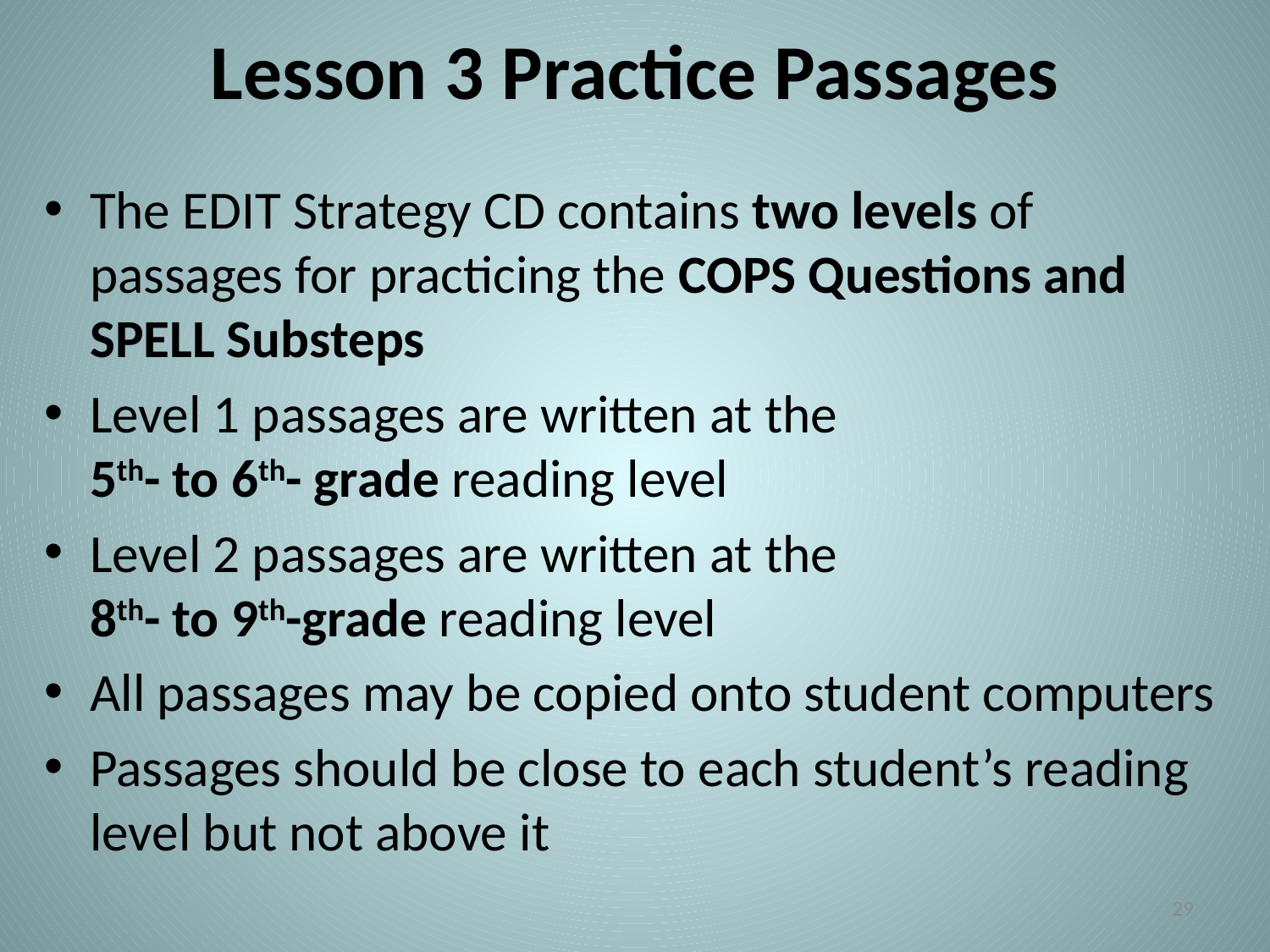

# Lesson 3 Practice Passages
The EDIT Strategy CD contains two levels of passages for practicing the COPS Questions and SPELL Substeps
Level 1 passages are written at the
5th- to 6th- grade reading level
Level 2 passages are written at the
8th- to 9th-grade reading level
All passages may be copied onto student computers
Passages should be close to each student’s reading level but not above it
29